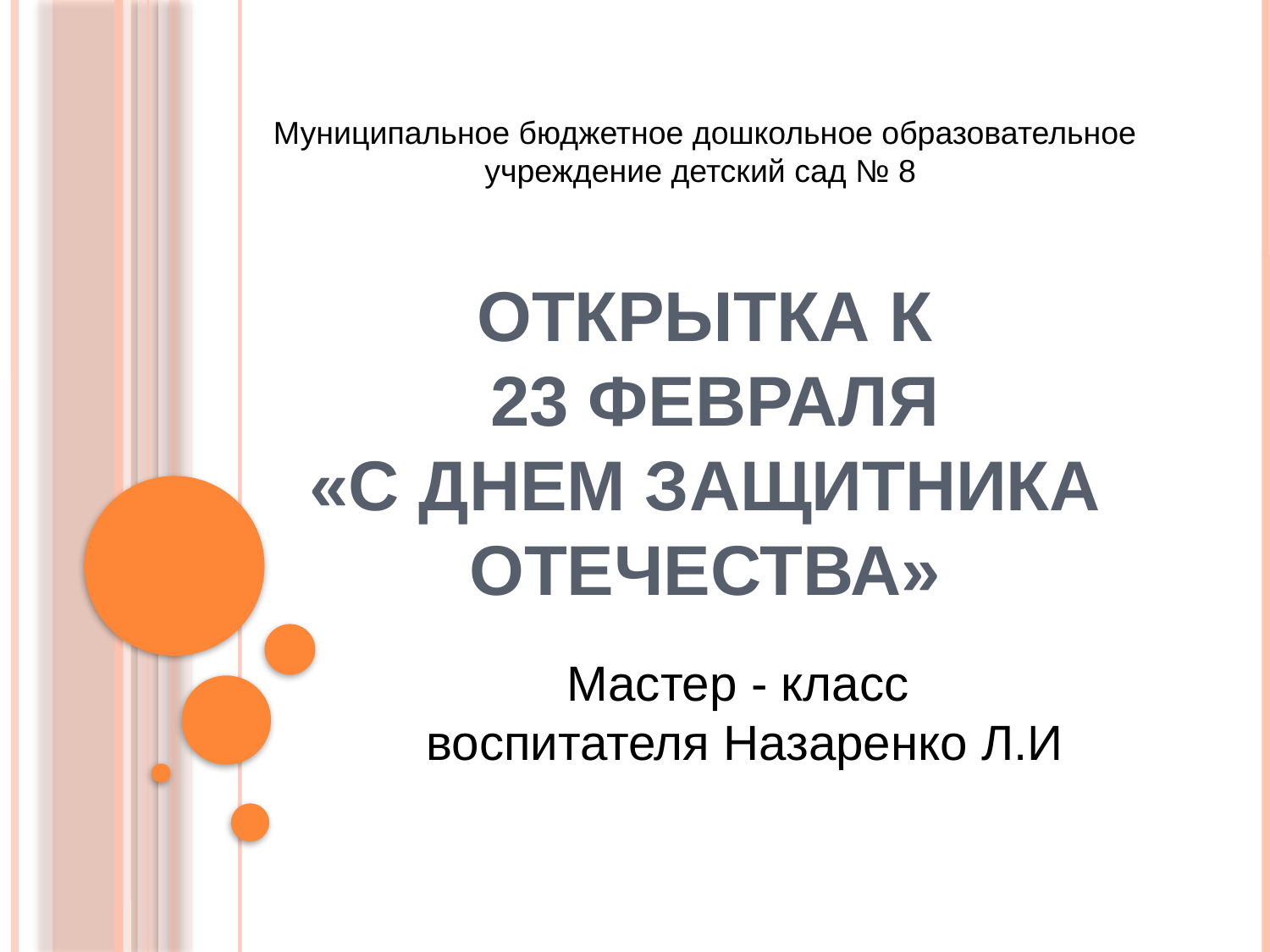

Муниципальное бюджетное дошкольное образовательное учреждение детский сад № 8
# Открытка к 23 февраля «С днем защитника Отечества»
Мастер - класс
воспитателя Назаренко Л.И